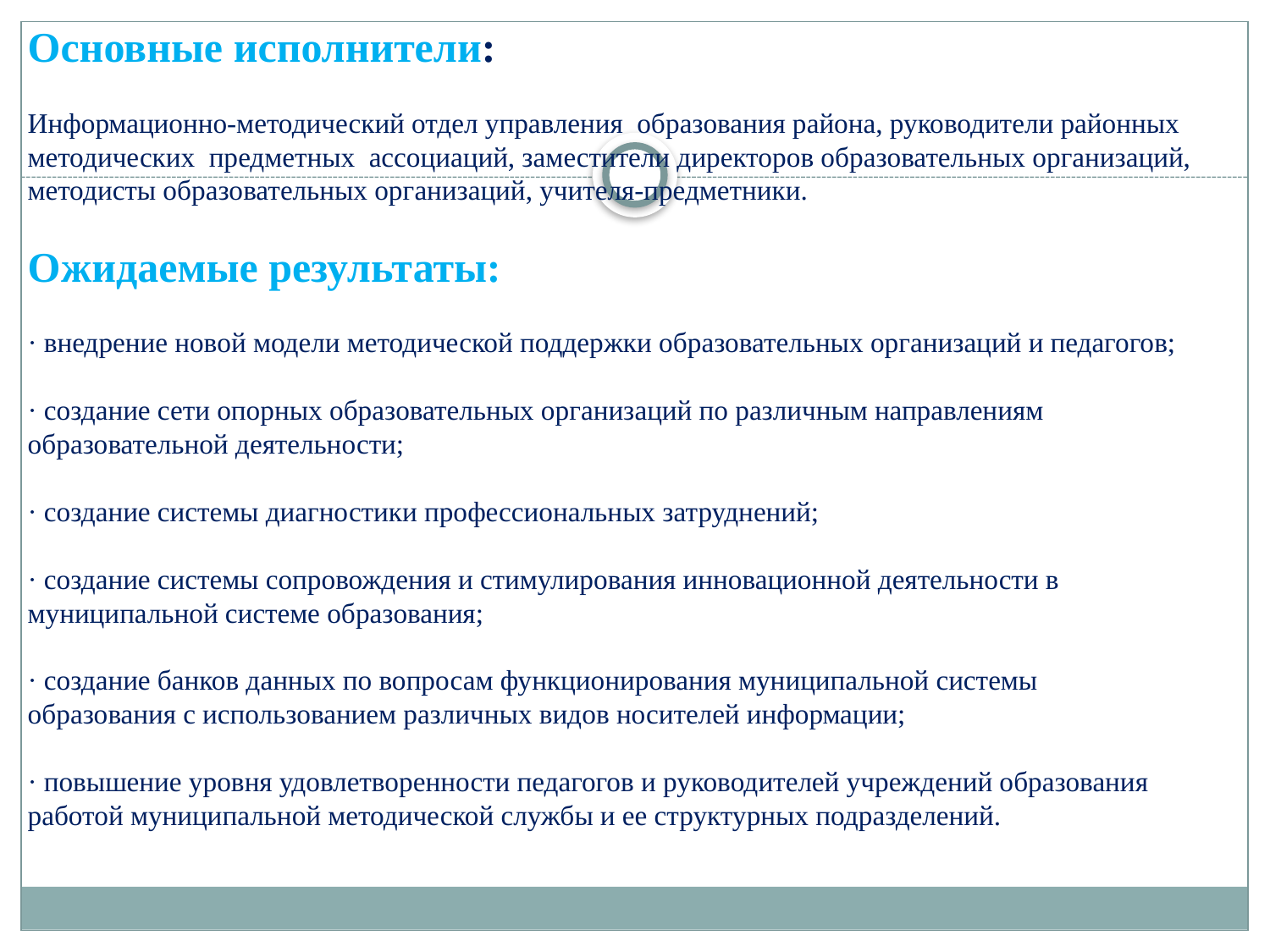

Основные исполнители:
Информационно-методический отдел управления  образования района, руководители районных методических  предметных  ассоциаций, заместители директоров образовательных организаций, методисты образовательных организаций, учителя-предметники.
Ожидаемые результаты:
· внедрение новой модели методической поддержки образовательных организаций и педагогов;
· создание сети опорных образовательных организаций по различным направлениям образовательной деятельности;
· создание системы диагностики профессиональных затруднений;
· создание системы сопровождения и стимулирования инновационной деятельности в муниципальной системе образования;
· создание банков данных по вопросам функционирования муниципальной системы образования с использованием различных видов носителей информации;
· повышение уровня удовлетворенности педагогов и руководителей учреждений образования работой муниципальной методической службы и ее структурных подразделений.